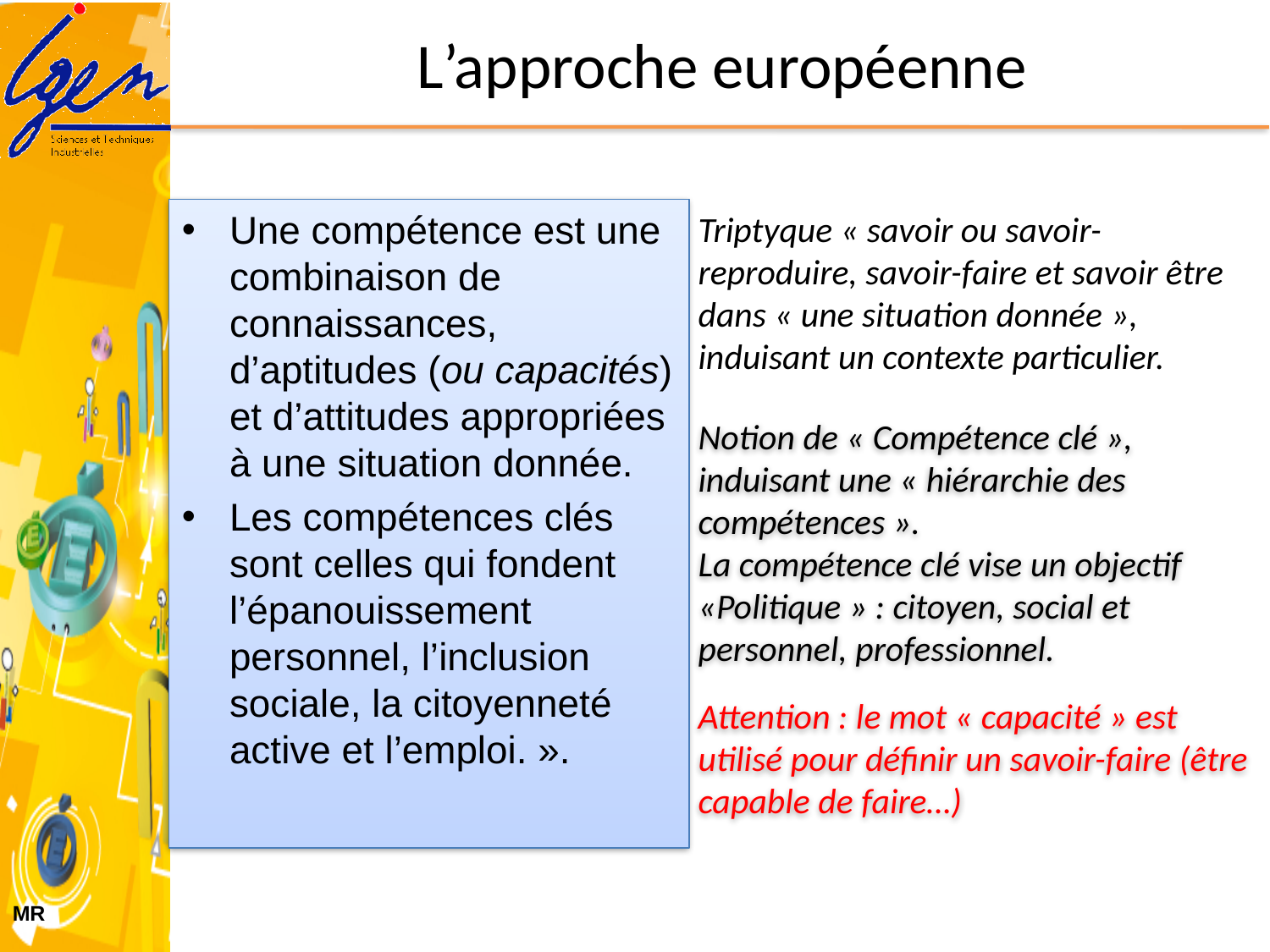

# L’approche européenne
Une compétence est une combinaison de connaissances, d’aptitudes (ou capacités) et d’attitudes appropriées à une situation donnée.
Les compétences clés sont celles qui fondent l’épanouissement personnel, l’inclusion sociale, la citoyenneté active et l’emploi. ».
Triptyque « savoir ou savoir-reproduire, savoir-faire et savoir être dans « une situation donnée », induisant un contexte particulier.
Notion de « Compétence clé », induisant une « hiérarchie des compétences ».
La compétence clé vise un objectif «Politique » : citoyen, social et personnel, professionnel.
Attention : le mot « capacité » est utilisé pour définir un savoir-faire (être capable de faire…)